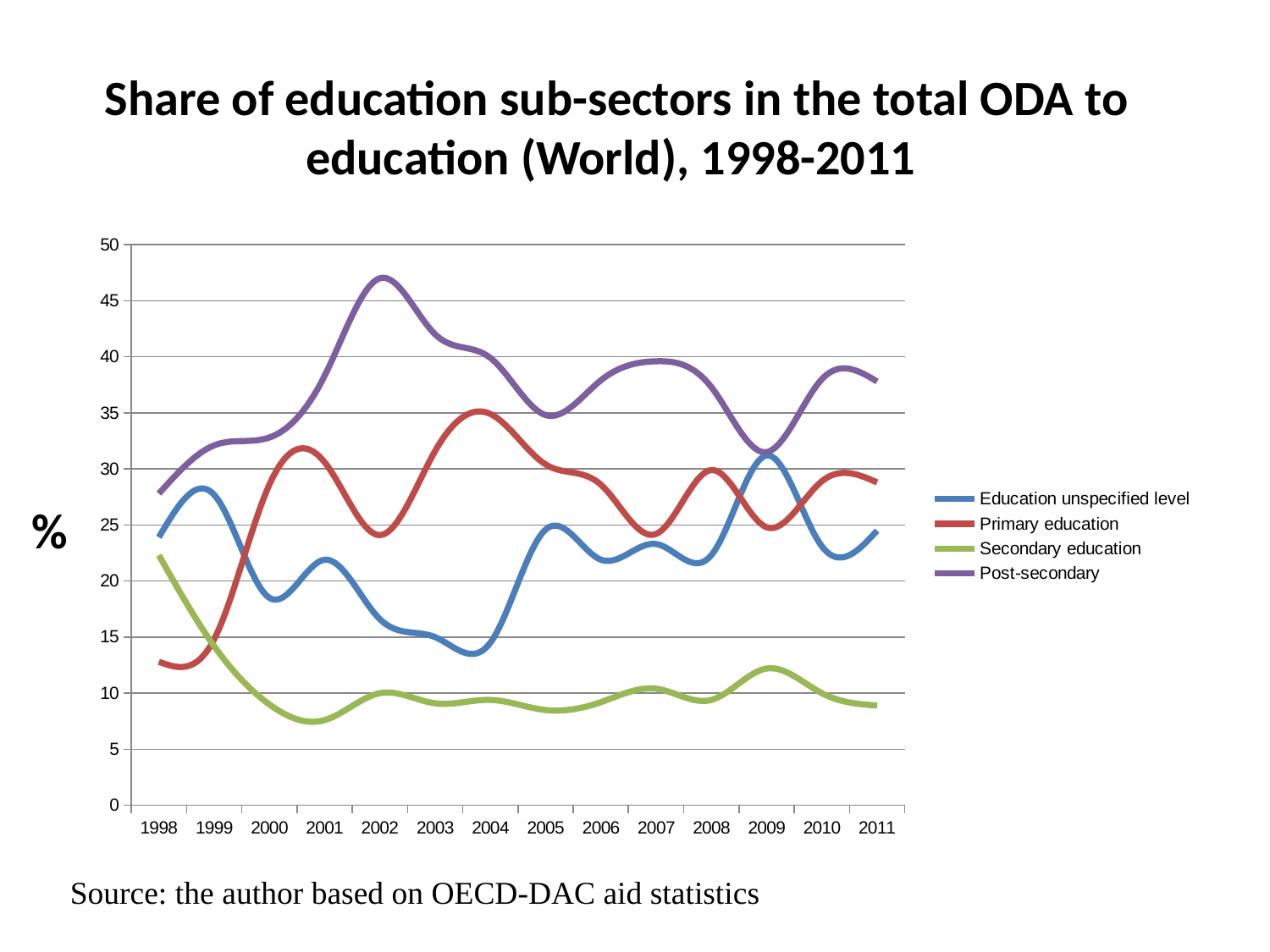

26
Share of education sub-sectors in the total ODA to education (World), 1998-2011

### Chart

| Category | Education unspecified level | Primary education | Secondary education | Post-secondary |
|---|---|---|---|---|
| 1998 | 23.9 | 12.8 | 22.3 | 27.8 |
| 1999 | 27.7 | 14.8 | 14.2 | 32.1 |
| 2000 | 18.5 | 28.6 | 9.0 | 32.8 |
| 2001 | 21.9 | 30.6 | 7.6 | 38.3 |
| 2002 | 16.6 | 24.1 | 10.0 | 47.0 |
| 2003 | 15.0 | 31.6 | 9.1 | 42.0 |
| 2004 | 14.5 | 34.9 | 9.4 | 39.9 |
| 2005 | 24.6 | 30.4 | 8.5 | 34.8 |
| 2006 | 21.9 | 28.6 | 9.2 | 37.9 |
| 2007 | 23.3 | 24.2 | 10.4 | 39.6 |
| 2008 | 22.3 | 29.9 | 9.4 | 37.3 |
| 2009 | 31.2 | 24.8 | 12.2 | 31.5 |
| 2010 | 23.1 | 28.9 | 10.0 | 38.0 |
| 2011 | 24.5 | 28.8 | 8.9 | 37.8 |
Source: the author based on OECD-DAC aid statistics